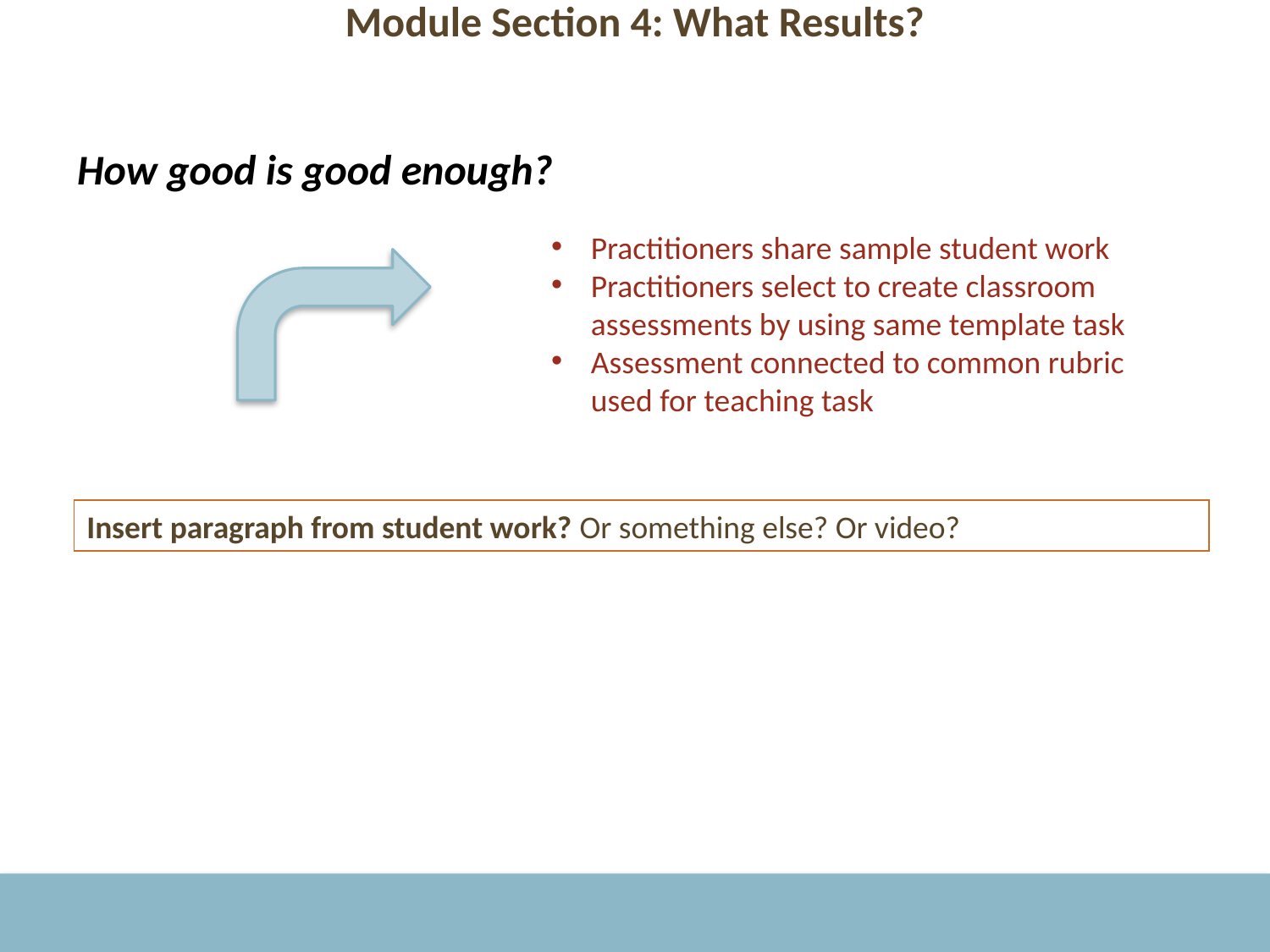

# Module Section 4: What Results?
How good is good enough?
Practitioners share sample student work
Practitioners select to create classroom assessments by using same template task
Assessment connected to common rubric used for teaching task

Insert paragraph from student work? Or something else? Or video?